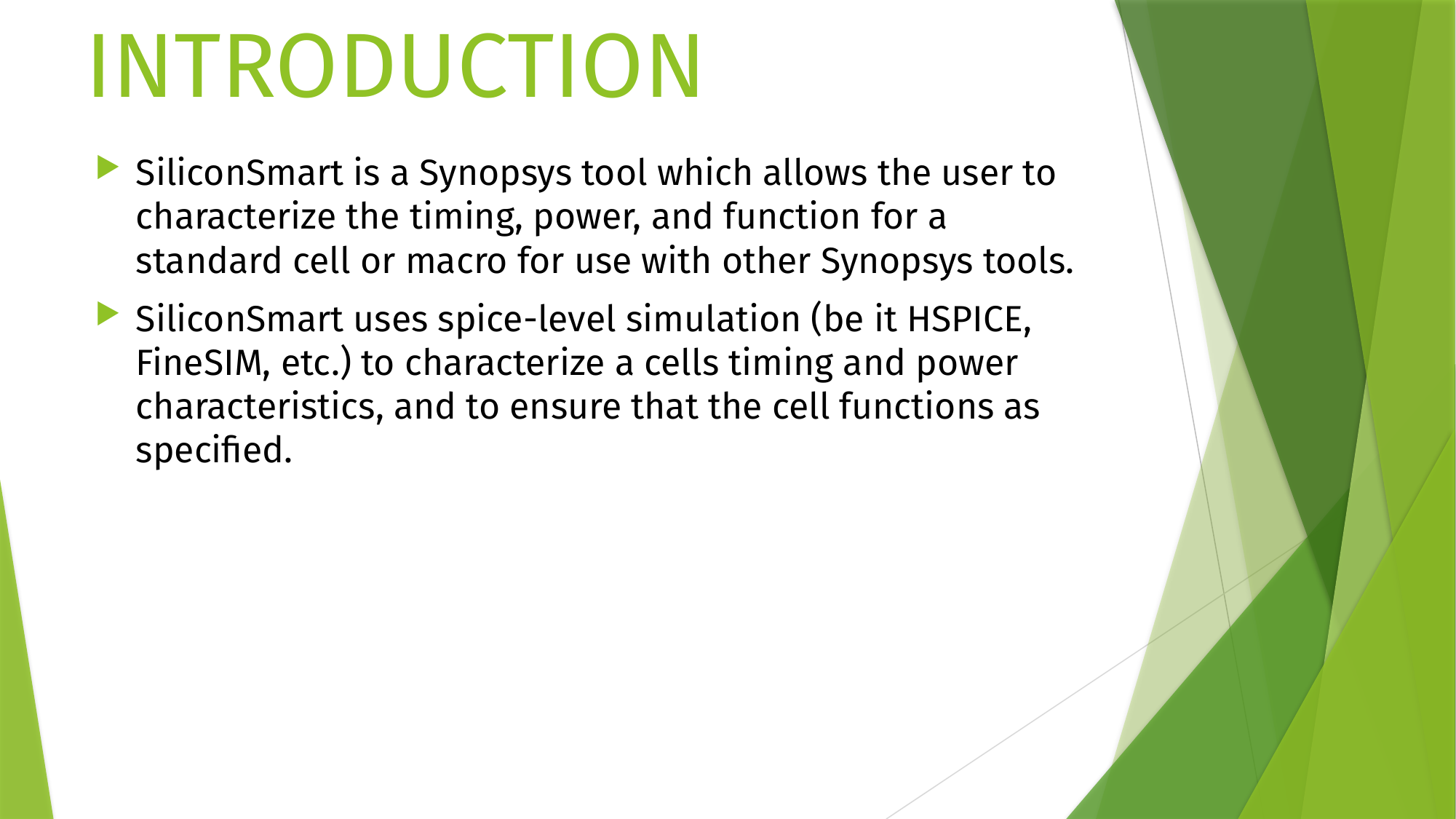

# INTRODUCTION
SiliconSmart is a Synopsys tool which allows the user to characterize the timing, power, and function for a standard cell or macro for use with other Synopsys tools.
SiliconSmart uses spice-level simulation (be it HSPICE, FineSIM, etc.) to characterize a cells timing and power characteristics, and to ensure that the cell functions as specified.